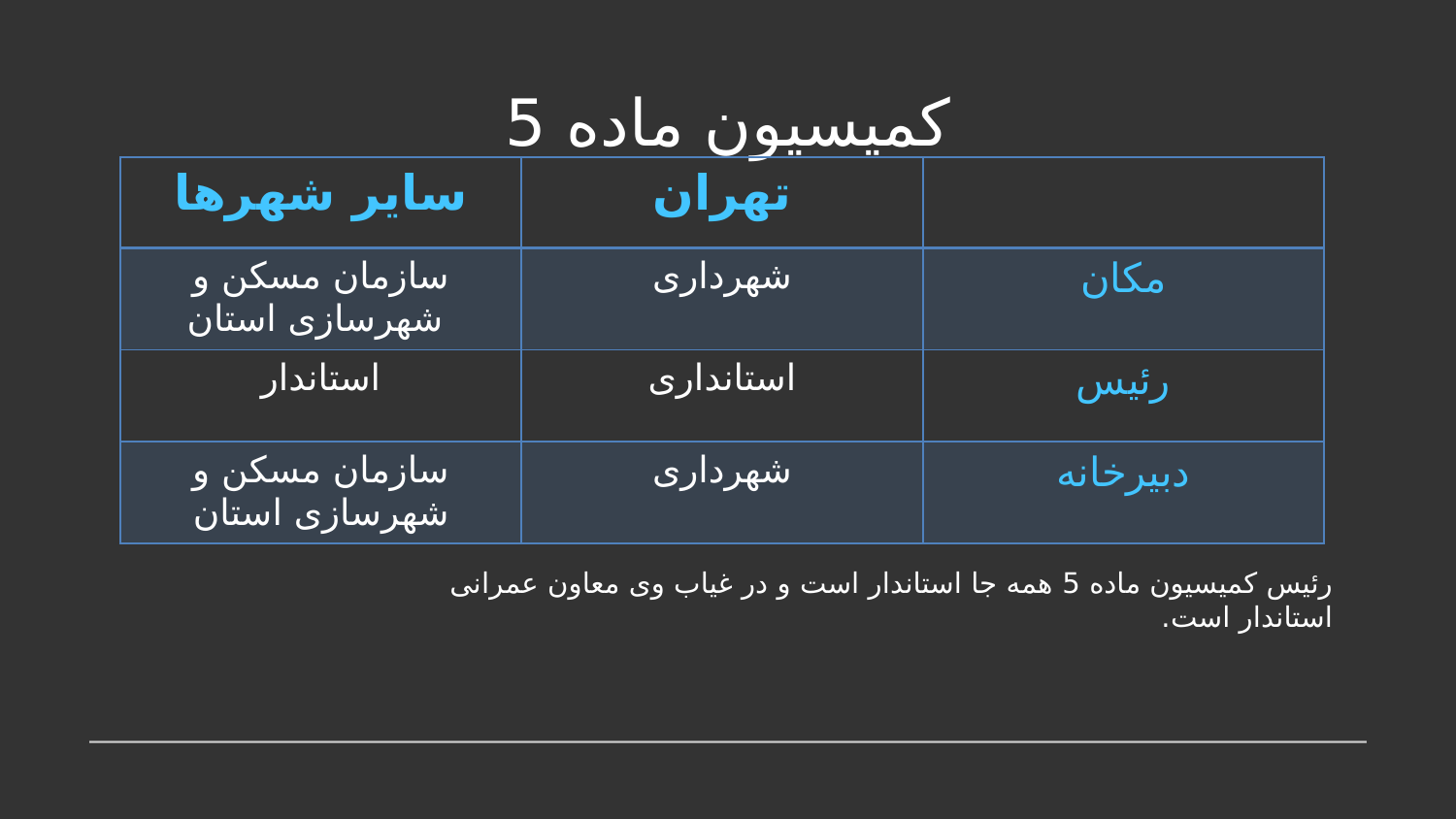

کمیسیون ماده 5
| سایر شهرها | تهران |  |
| --- | --- | --- |
| سازمان مسکن و شهرسازی استان | شهرداری | مکان |
| استاندار | استانداری | رئیس |
| سازمان مسکن و شهرسازی استان | شهرداری | دبیرخانه |
رئیس کمیسیون ماده 5 همه جا استاندار است و در غیاب وی معاون عمرانی استاندار است.